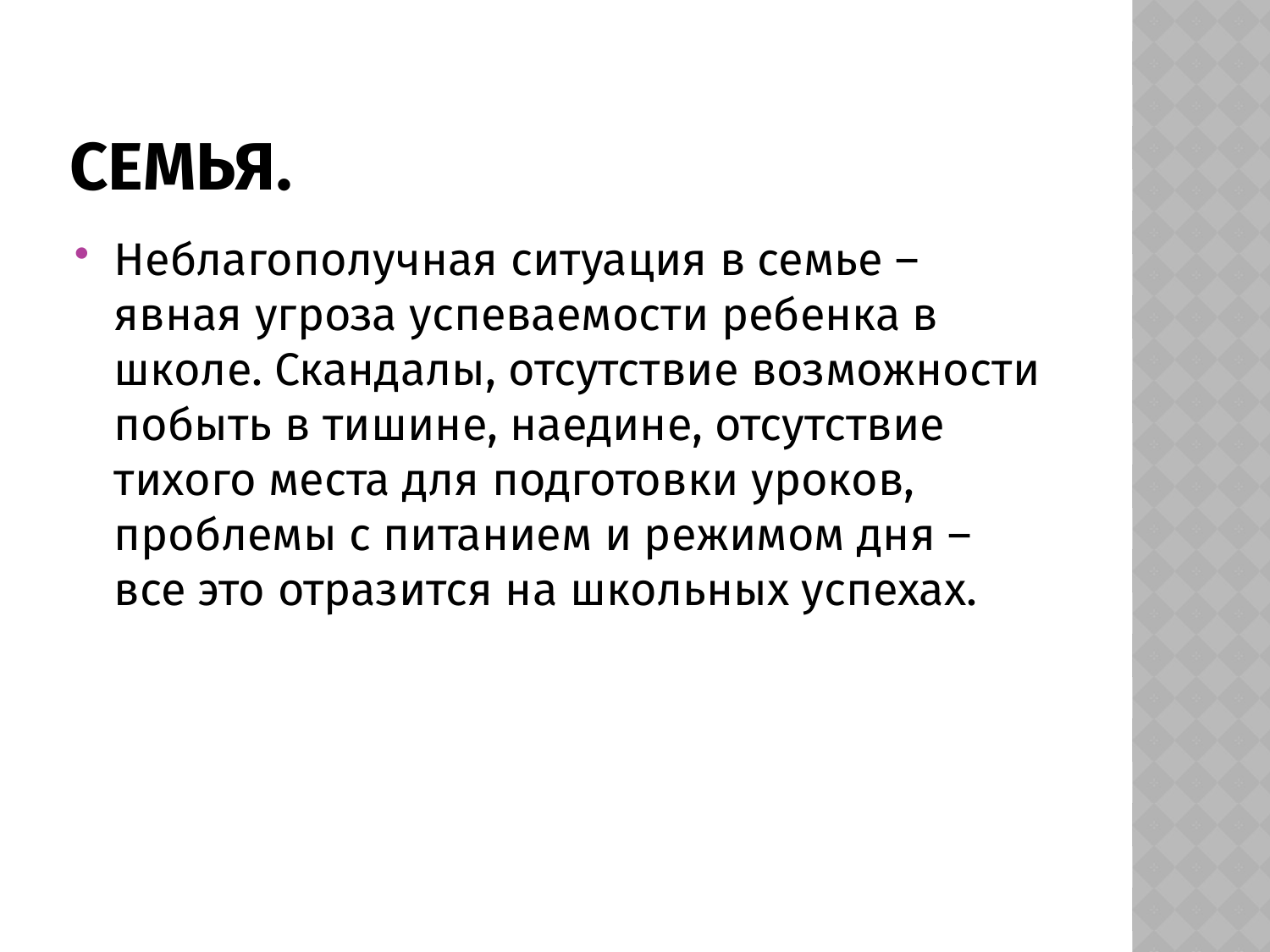

# Семья.
Неблагополучная ситуация в семье – явная угроза успеваемости ребенка в школе. Скандалы, отсутствие возможности побыть в тишине, наедине, отсутствие тихого места для подготовки уроков, проблемы с питанием и режимом дня – все это отразится на школьных успехах.